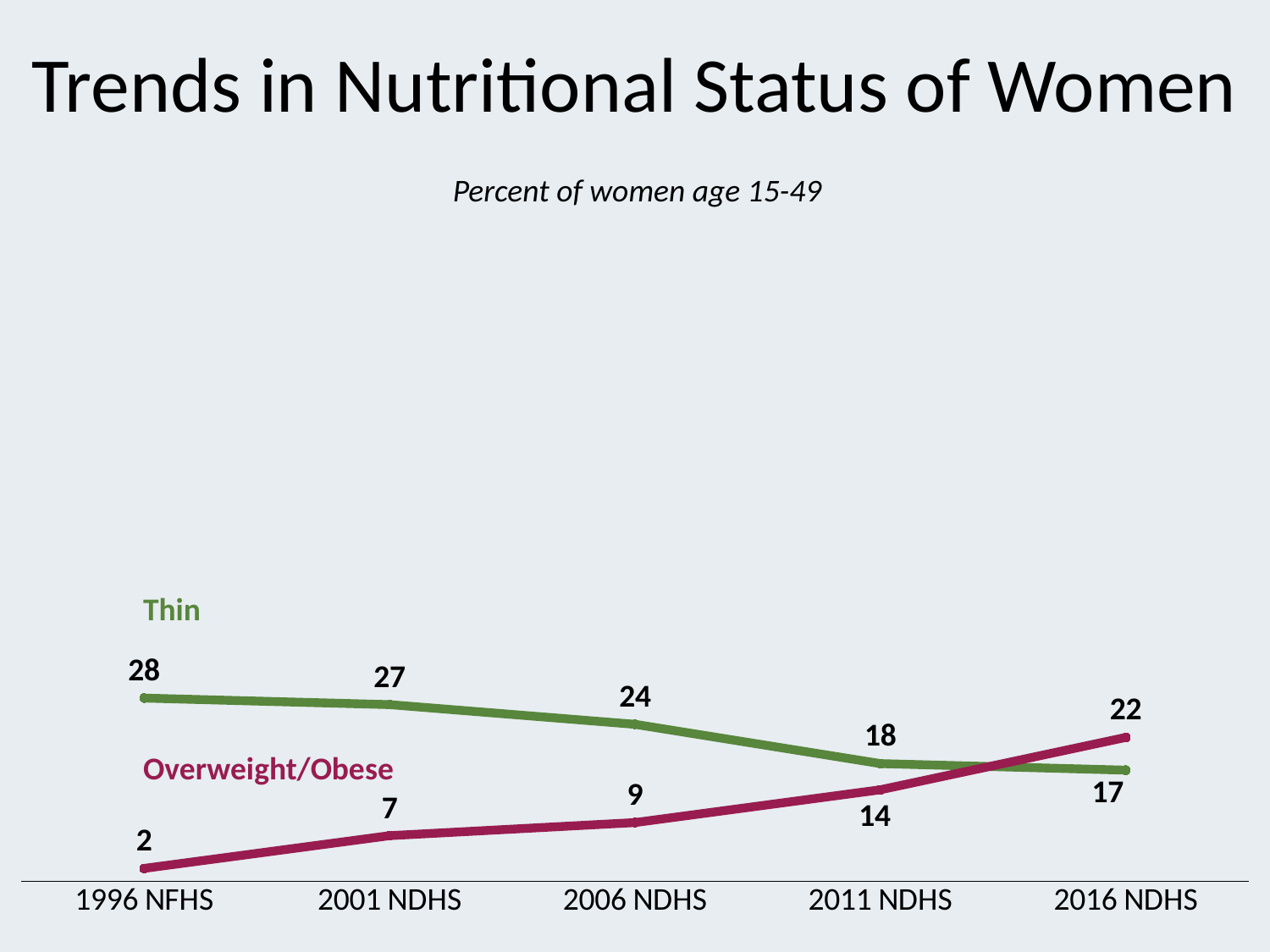

# Trends in Nutritional Status of Women
Percent of women age 15-49

### Chart

| Category | Thin | Overweight/Obese |
|---|---|---|
| 1996 NFHS | 28.0 | 2.0 |
| 2001 NDHS | 27.0 | 7.0 |
| 2006 NDHS | 24.0 | 9.0 |
| 2011 NDHS | 18.0 | 14.0 |
| 2016 NDHS | 17.0 | 22.0 |
Thin
Overweight/Obese